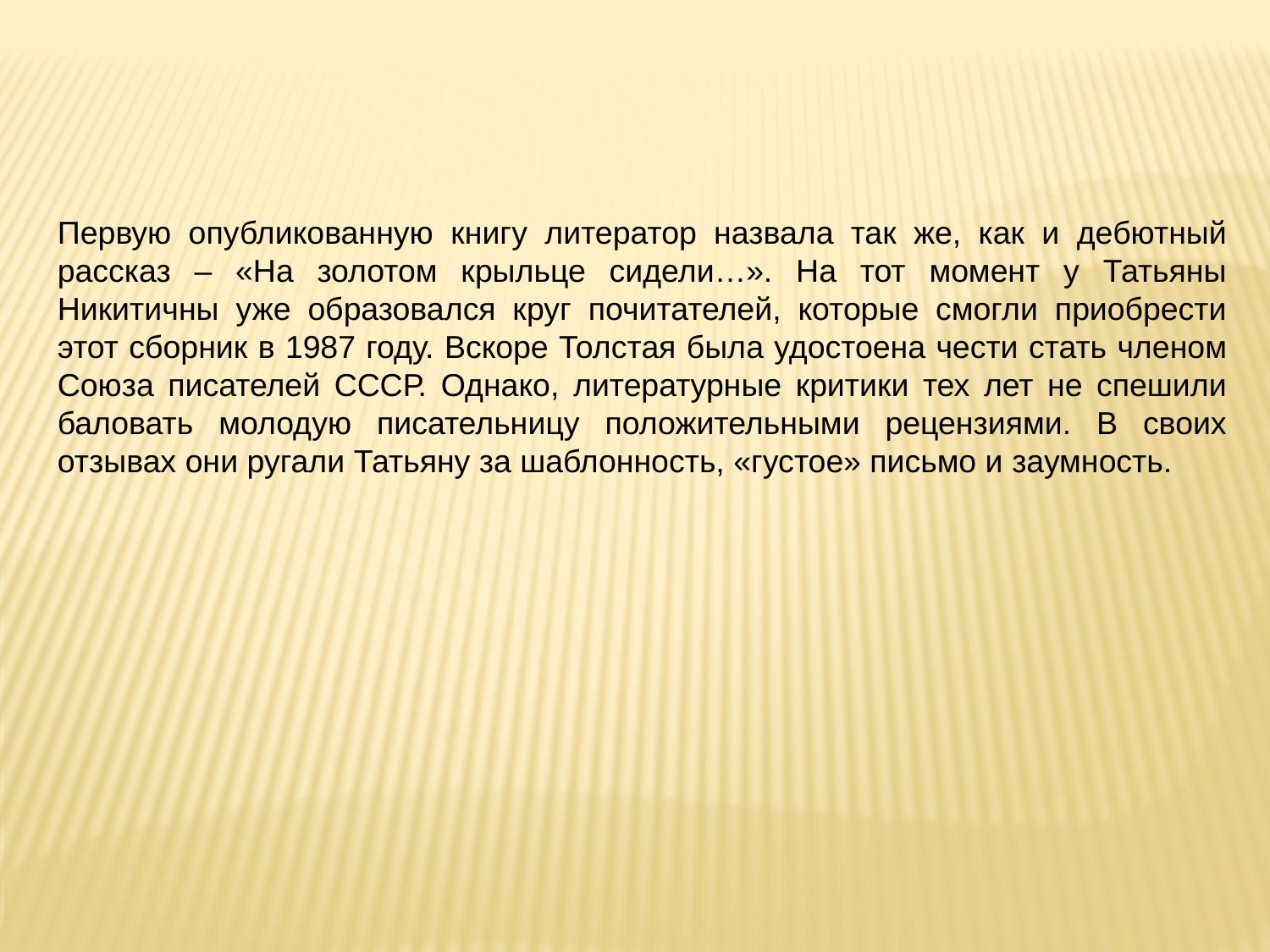

Первую опубликованную книгу литератор назвала так же, как и дебютный рассказ – «На золотом крыльце сидели…». На тот момент у Татьяны Никитичны уже образовался круг почитателей, которые смогли приобрести этот сборник в 1987 году. Вскоре Толстая была удостоена чести стать членом Союза писателей СССР. Однако, литературные критики тех лет не спешили баловать молодую писательницу положительными рецензиями. В своих отзывах они ругали Татьяну за шаблонность, «густое» письмо и заумность.